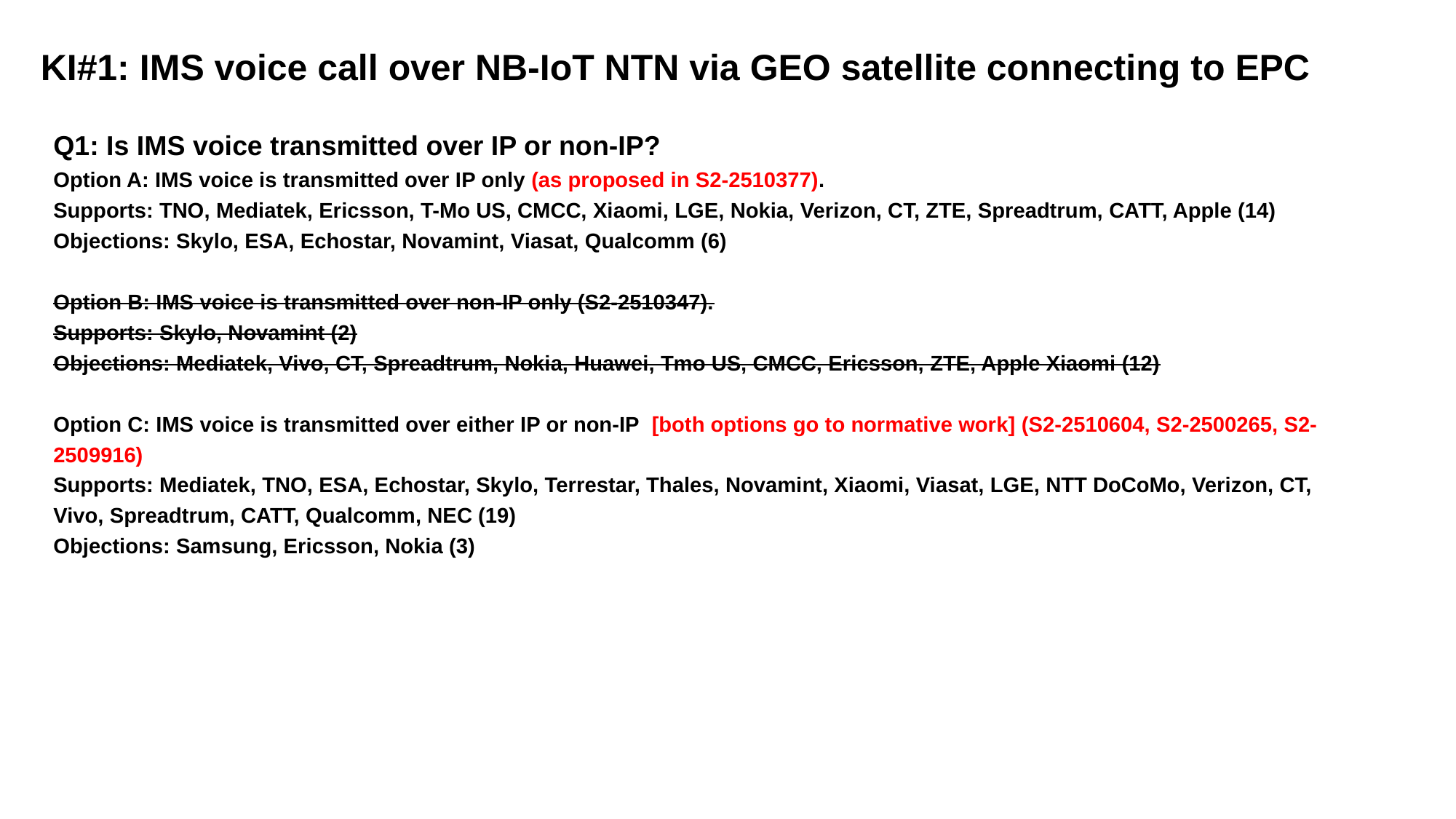

KI#1: IMS voice call over NB-IoT NTN via GEO satellite connecting to EPC
Q1: Is IMS voice transmitted over IP or non-IP?
Option A: IMS voice is transmitted over IP only (as proposed in S2-2510377).
Supports: TNO, Mediatek, Ericsson, T-Mo US, CMCC, Xiaomi, LGE, Nokia, Verizon, CT, ZTE, Spreadtrum, CATT, Apple (14)
Objections: Skylo, ESA, Echostar, Novamint, Viasat, Qualcomm (6)

Option B: IMS voice is transmitted over non-IP only (S2-2510347).
Supports: Skylo, Novamint (2)
Objections: Mediatek, Vivo, CT, Spreadtrum, Nokia, Huawei, Tmo US, CMCC, Ericsson, ZTE, Apple Xiaomi (12)

Option C: IMS voice is transmitted over either IP or non-IP  [both options go to normative work] (S2-2510604, S2-2500265, S2-2509916)
Supports: Mediatek, TNO, ESA, Echostar, Skylo, Terrestar, Thales, Novamint, Xiaomi, Viasat, LGE, NTT DoCoMo, Verizon, CT, Vivo, Spreadtrum, CATT, Qualcomm, NEC (19)
Objections: Samsung, Ericsson, Nokia (3)